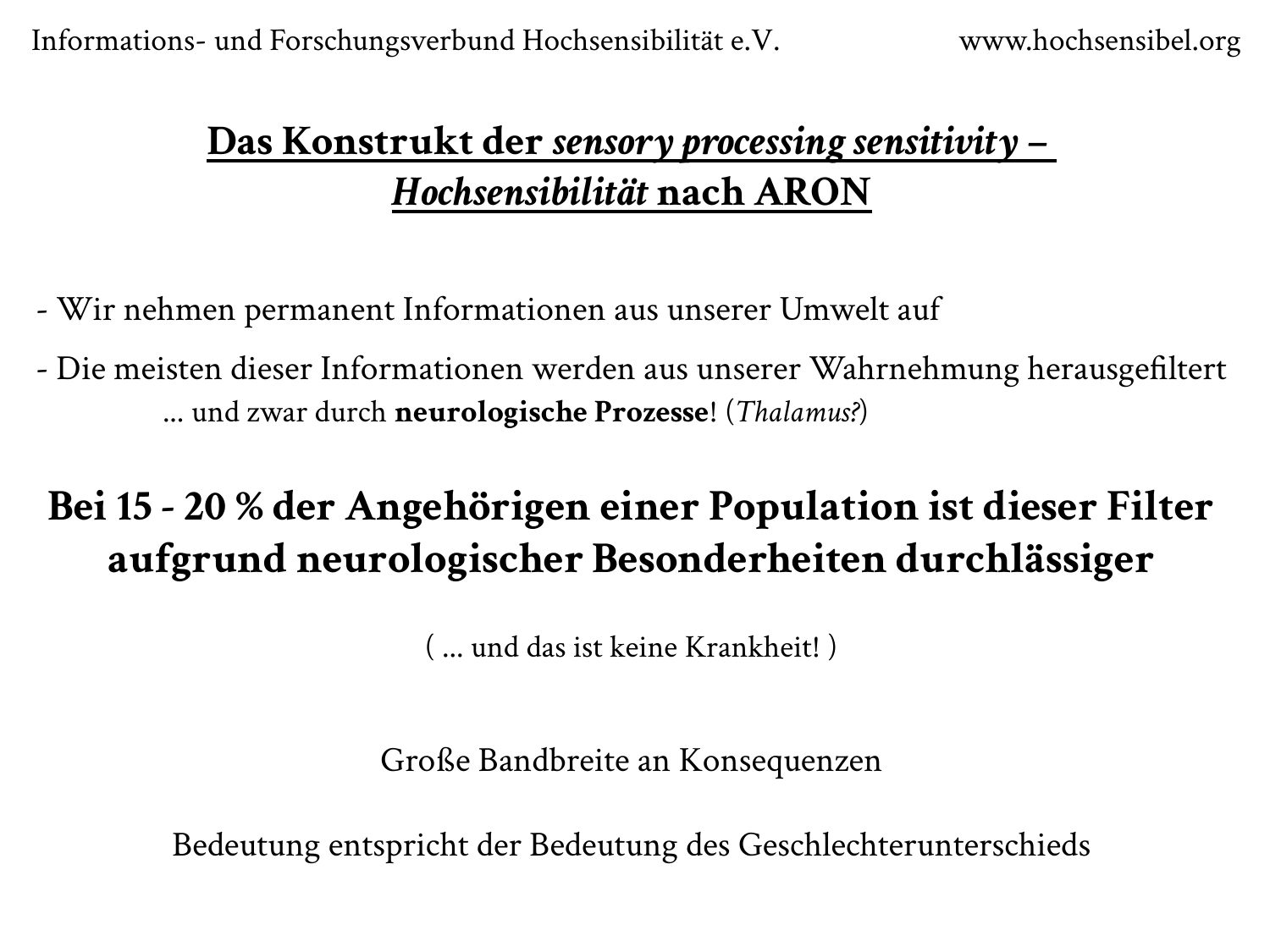

Informations- und Forschungsverbund Hochsensibilität e.V.
www.hochsensibel.org
Das Konstrukt der sensory processing sensitivity –
Hochsensibilität nach Aron
# - Wir nehmen permanent Informationen aus unserer Umwelt auf - Die meisten dieser Informationen werden aus unserer Wahrnehmung herausgefiltert ... und zwar durch neurologische Prozesse! (Thalamus?)
Bei 15 - 20 % der Angehörigen einer Population ist dieser Filter aufgrund neurologischer Besonderheiten durchlässiger
( ... und das ist keine Krankheit! )

Große Bandbreite an Konsequenzen

Bedeutung entspricht der Bedeutung des Geschlechterunterschieds